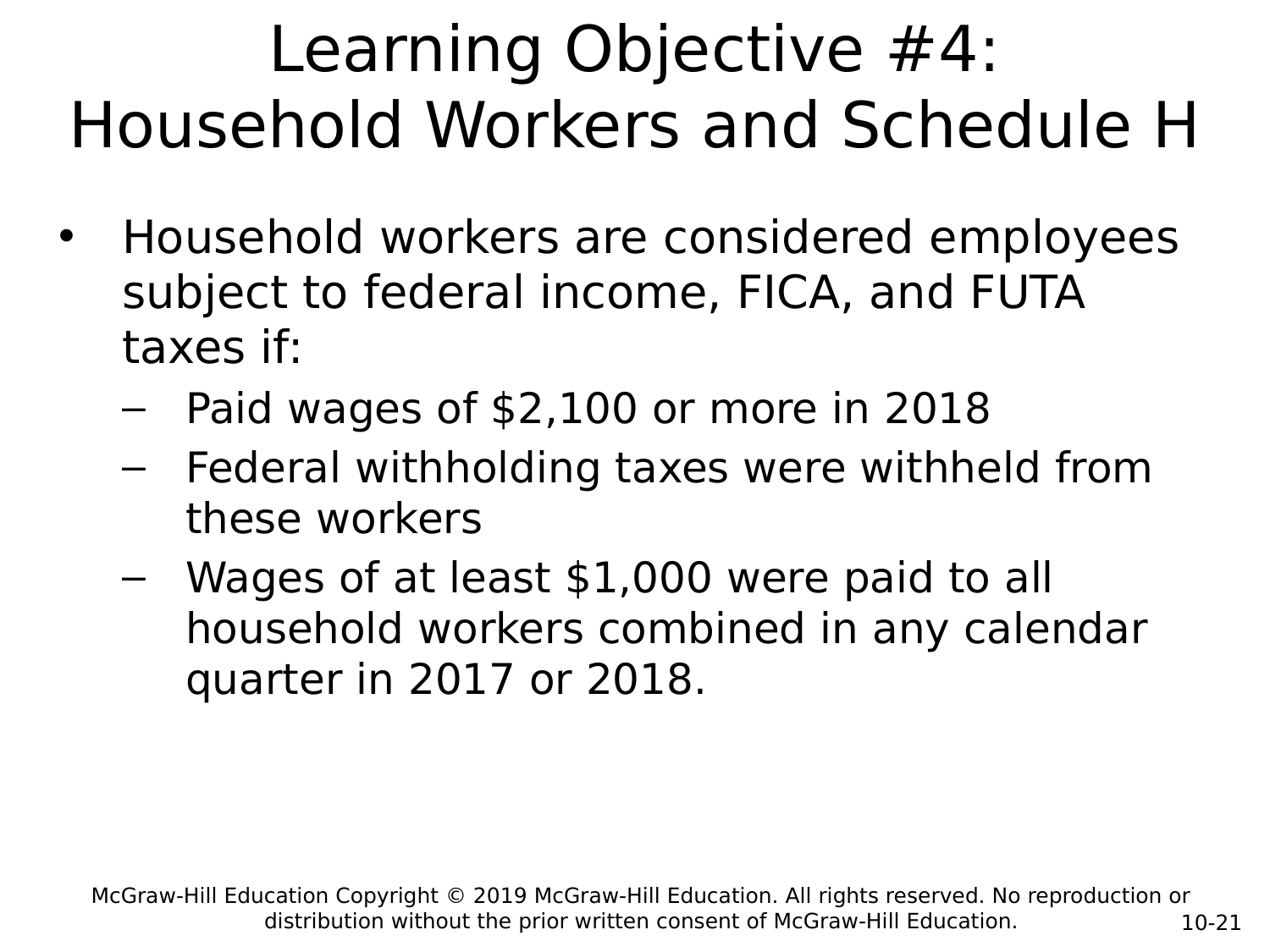

# Learning Objective #4: Household Workers and Schedule H
Household workers are considered employees subject to federal income, FICA, and FUTA taxes if:
Paid wages of $2,100 or more in 2018
Federal withholding taxes were withheld from these workers
Wages of at least $1,000 were paid to all household workers combined in any calendar quarter in 2017 or 2018.
McGraw-Hill Education Copyright © 2019 McGraw-Hill Education. All rights reserved. No reproduction or distribution without the prior written consent of McGraw-Hill Education.
10-21